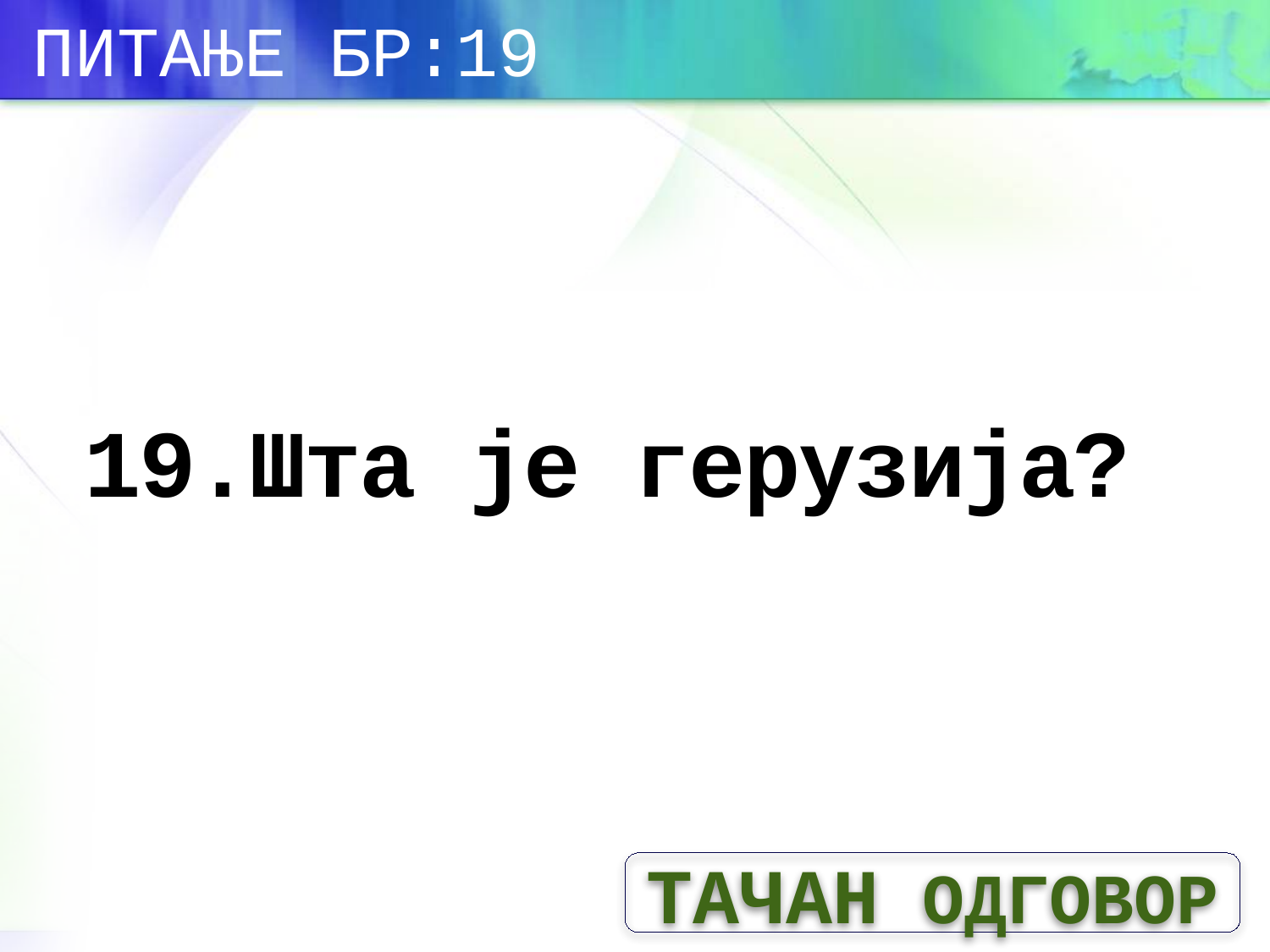

ПИТАЊЕ БР:19
# 19.Шта је герузија?
ТАЧАН ОДГОВОР